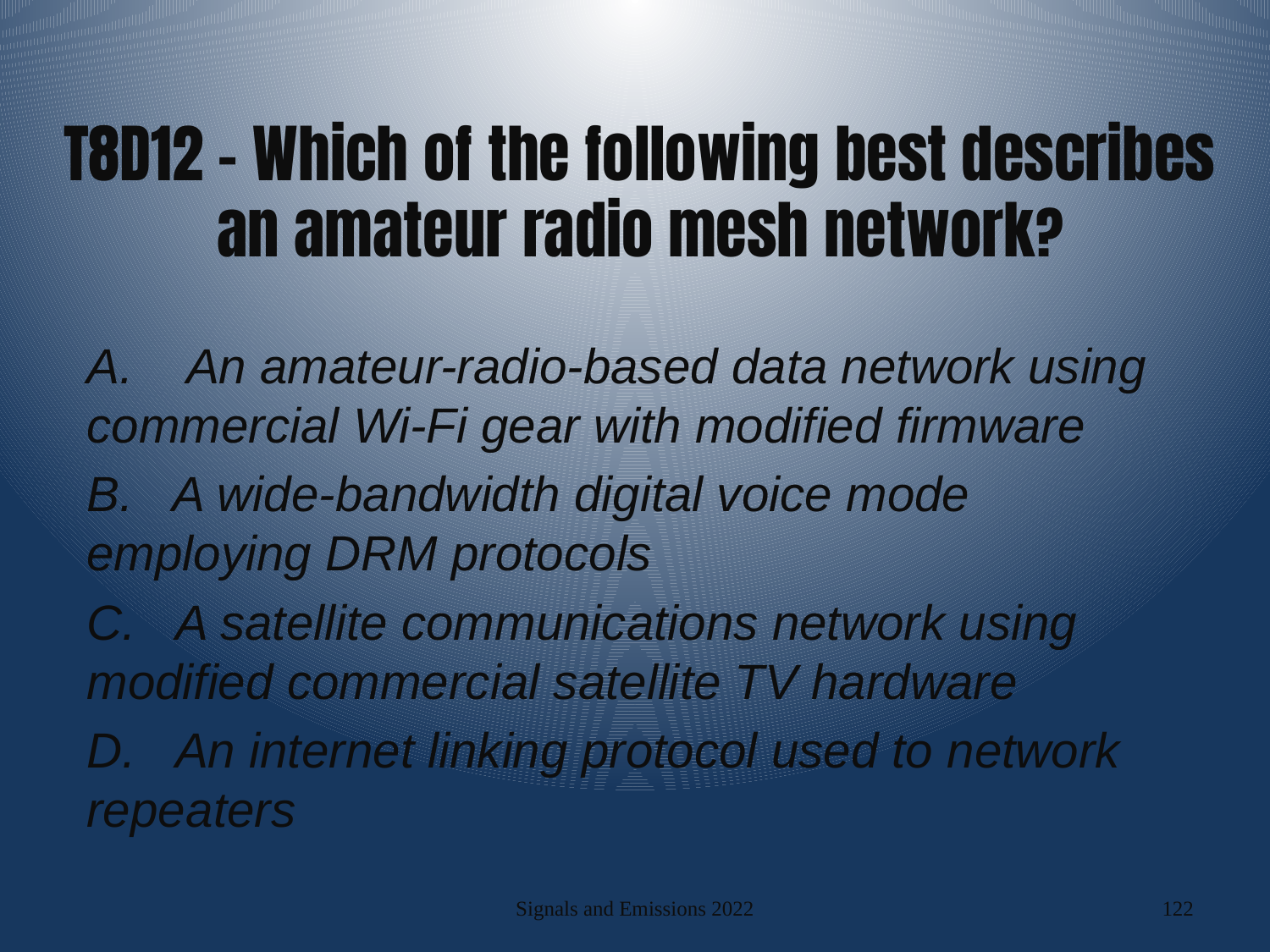

# T8D12 - Which of the following best describes an amateur radio mesh network?
A.    An amateur-radio-based data network using commercial Wi-Fi gear with modified firmware
B.   A wide-bandwidth digital voice mode employing DRM protocols
C.   A satellite communications network using modified commercial satellite TV hardware
D.   An internet linking protocol used to network repeaters
Signals and Emissions 2022
122